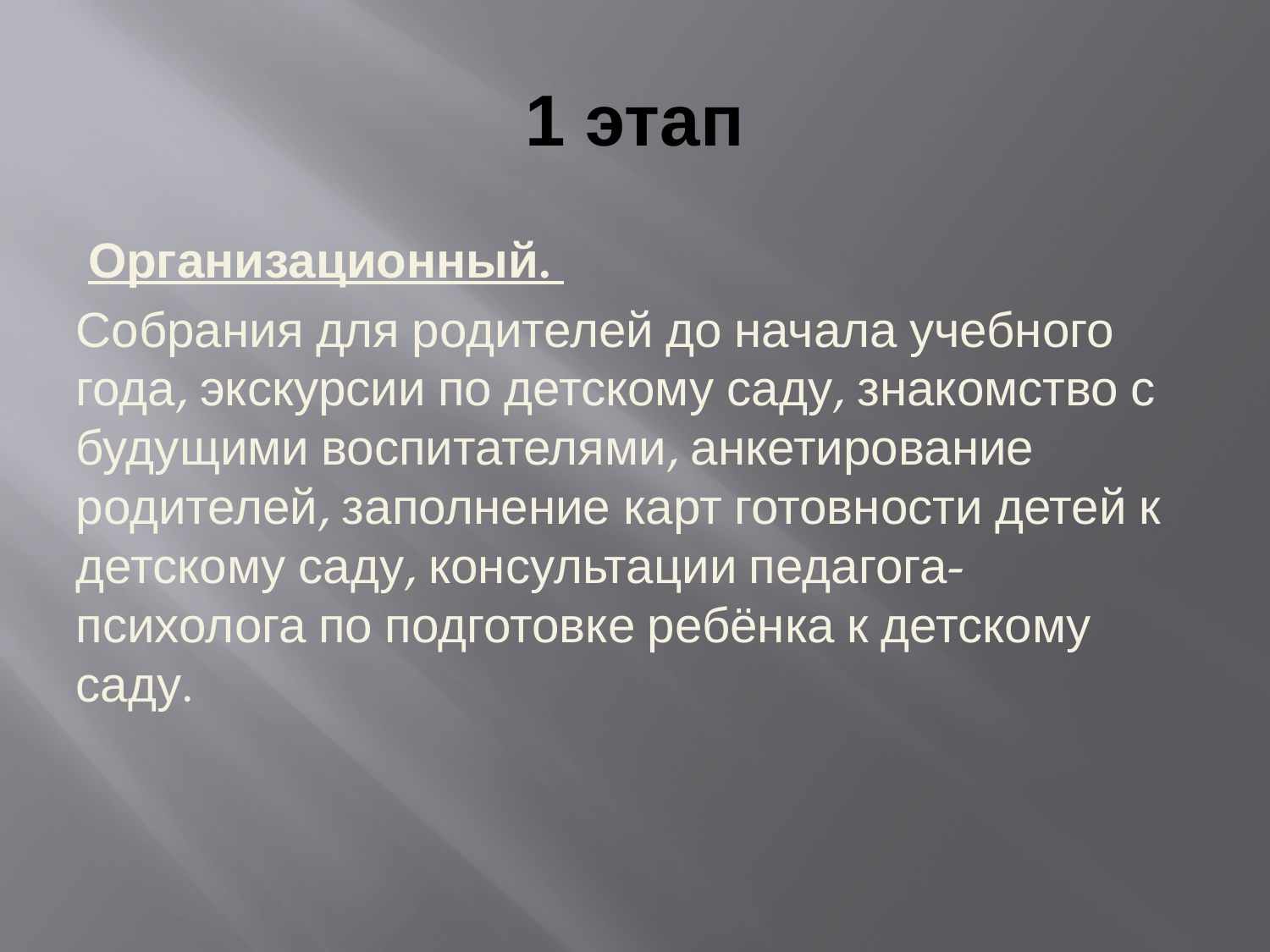

# 1 этап
 Организационный.
Собрания для родителей до начала учебного года, экскурсии по детскому саду, знакомство с будущими воспитателями, анкетирование родителей, заполнение карт готовности детей к детскому саду, консультации педагога-психолога по подготовке ребёнка к детскому саду.